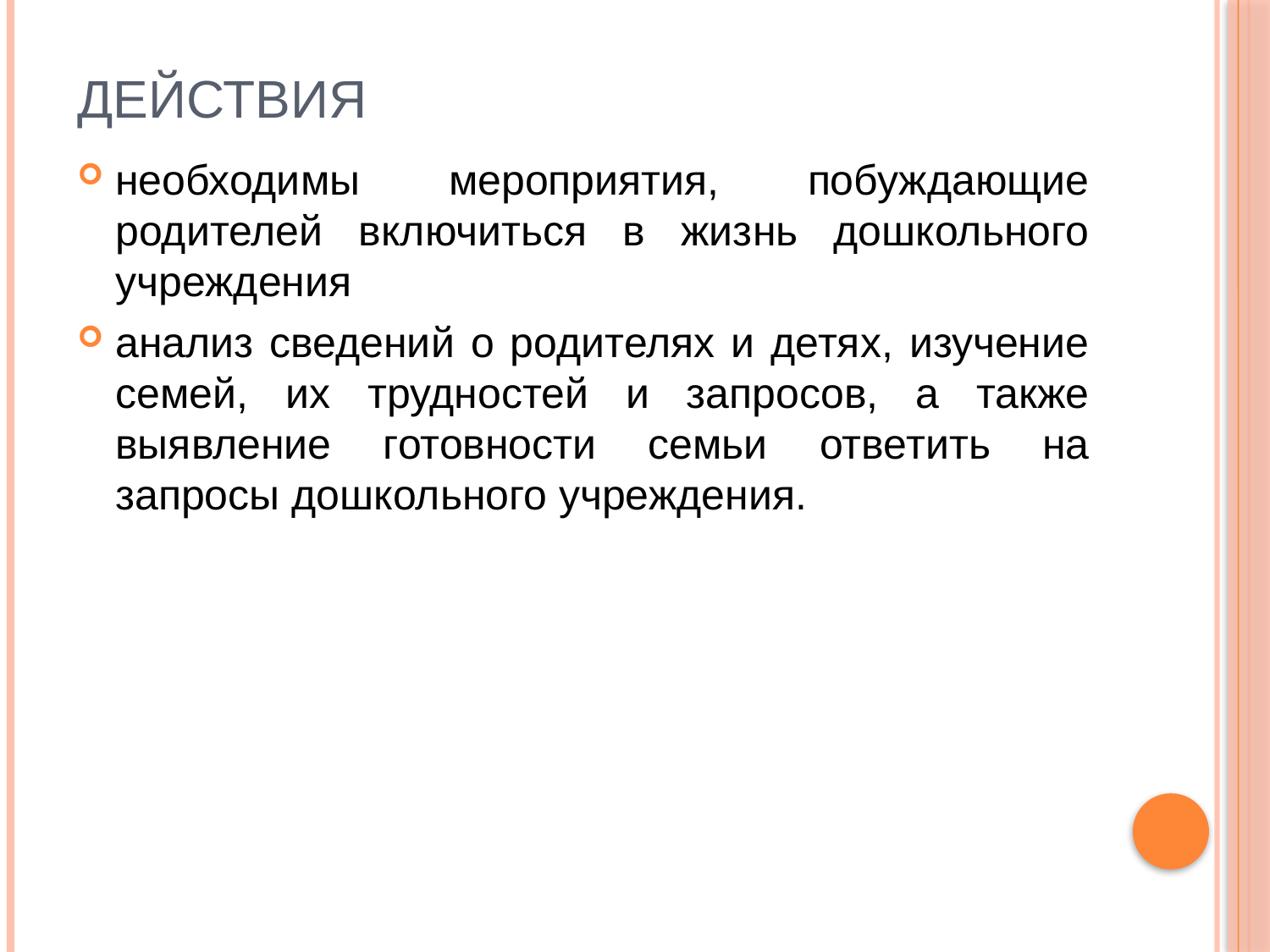

# Действия
необходимы мероприятия, побуждающие родителей включиться в жизнь дошкольного учреждения
анализ сведений о родителях и детях, изучение семей, их трудностей и запросов, а также выявление готовности семьи ответить на запросы дошкольного учреждения.